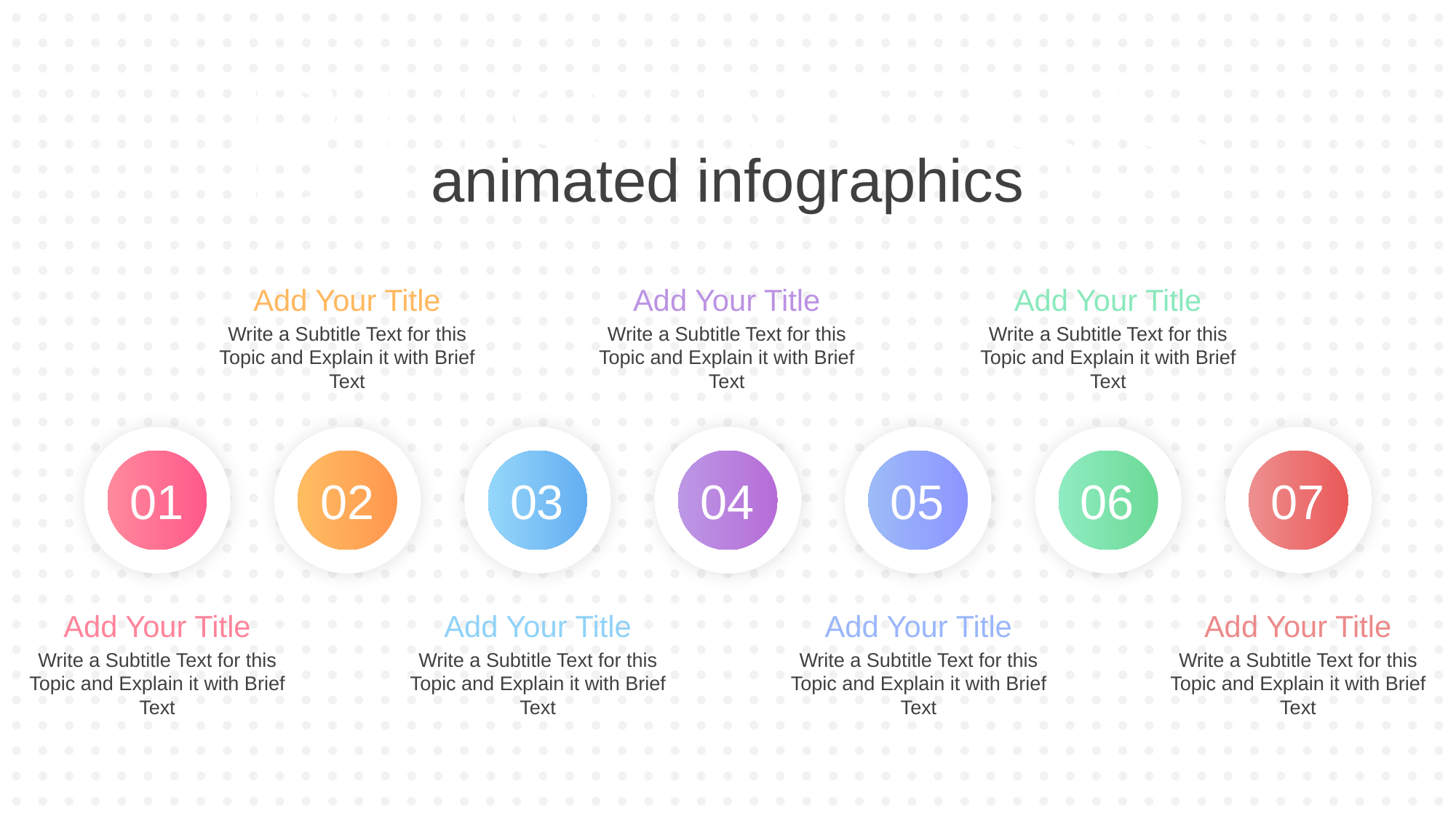

BUSINESS
animated infographics
Add Your Title
Add Your Title
Add Your Title
Write a Subtitle Text for this Topic and Explain it with Brief Text
Write a Subtitle Text for this Topic and Explain it with Brief Text
Write a Subtitle Text for this Topic and Explain it with Brief Text

01
02
03
04
05
06
07
Add Your Title
Add Your Title
Add Your Title
Add Your Title
Write a Subtitle Text for this Topic and Explain it with Brief Text
Write a Subtitle Text for this Topic and Explain it with Brief Text
Write a Subtitle Text for this Topic and Explain it with Brief Text
Write a Subtitle Text for this Topic and Explain it with Brief Text